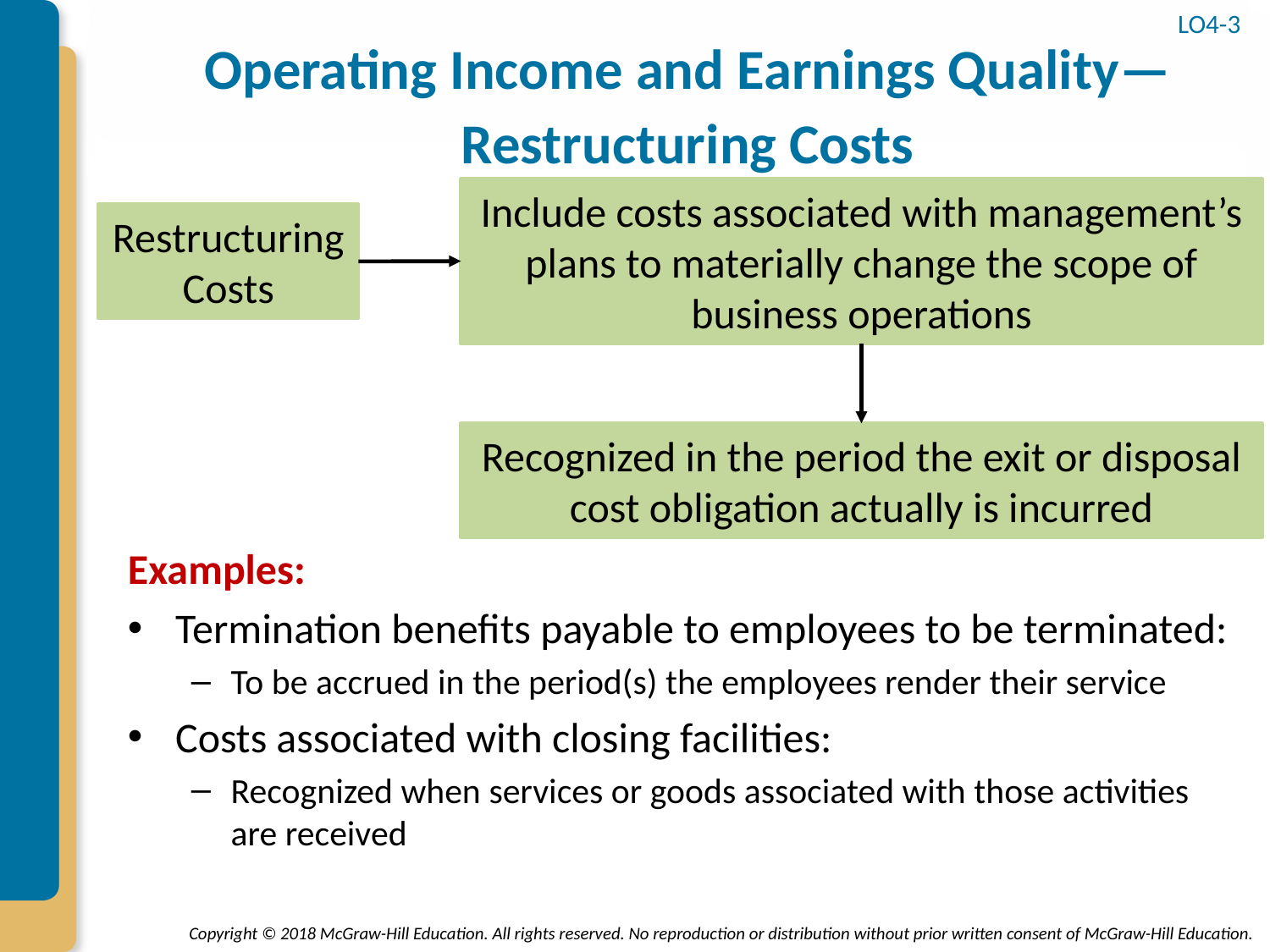

# Operating Income and Earnings Quality—Restructuring Costs
LO4-3
Include costs associated with management’s plans to materially change the scope of business operations
Restructuring Costs
Recognized in the period the exit or disposal cost obligation actually is incurred
Examples:
Termination benefits payable to employees to be terminated:
To be accrued in the period(s) the employees render their service
Costs associated with closing facilities:
Recognized when services or goods associated with those activities are received